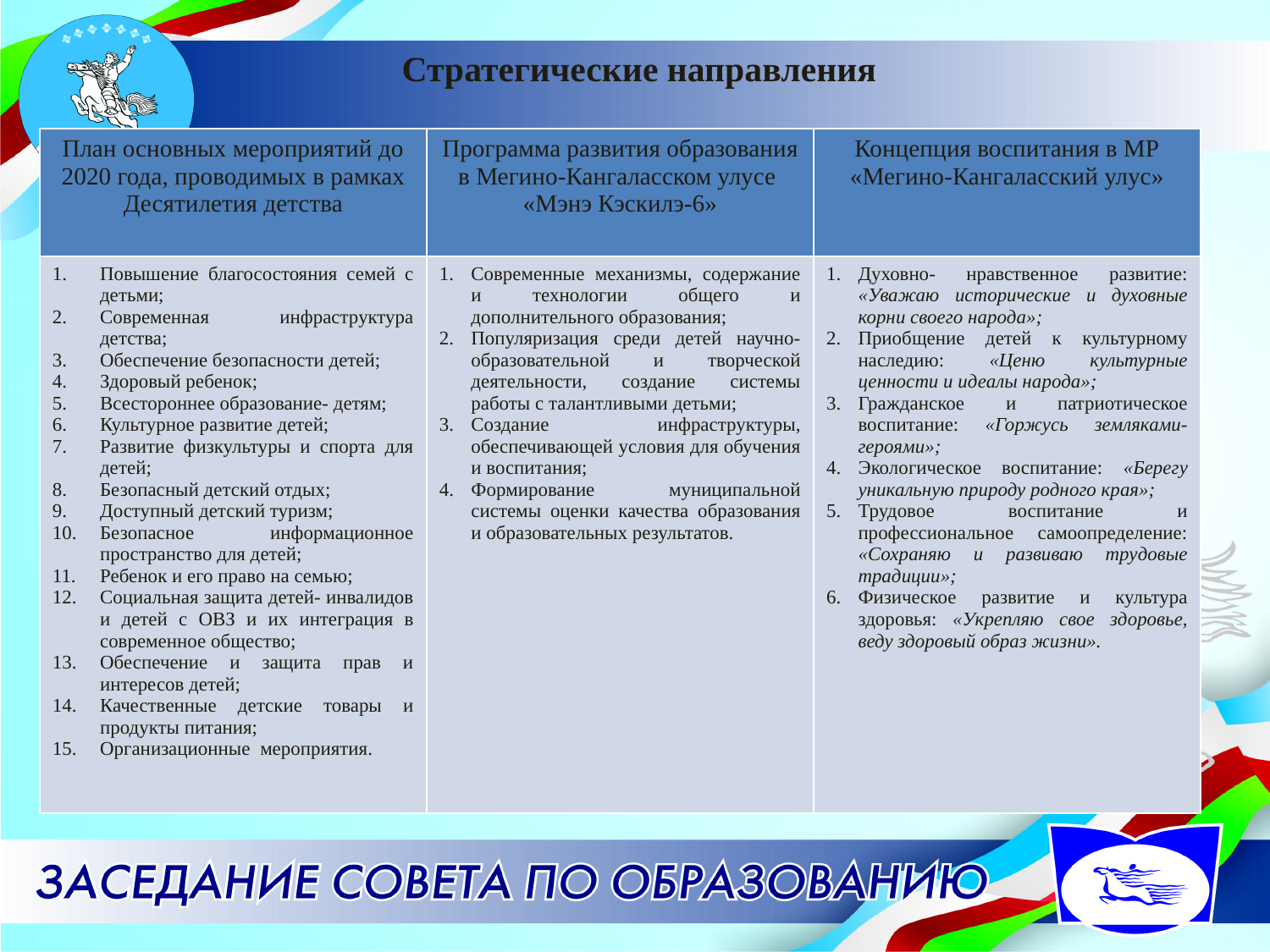

Стратегические направления
| План основных мероприятий до 2020 года, проводимых в рамках Десятилетия детства | Программа развития образования в Мегино-Кангаласском улусе «Мэнэ Кэскилэ-6» | Концепция воспитания в МР «Мегино-Кангаласский улус» |
| --- | --- | --- |
| Повышение благосостояния семей с детьми; Современная инфраструктура детства; Обеспечение безопасности детей; Здоровый ребенок; Всестороннее образование- детям; Культурное развитие детей; Развитие физкультуры и спорта для детей; Безопасный детский отдых; Доступный детский туризм; Безопасное информационное пространство для детей; Ребенок и его право на семью; Социальная защита детей- инвалидов и детей с ОВЗ и их интеграция в современное общество; Обеспечение и защита прав и интересов детей; Качественные детские товары и продукты питания; Организационные мероприятия. | Современные механизмы, содержание и технологии общего и дополнительного образования; Популяризация среди детей научно- образовательной и творческой деятельности, создание системы работы с талантливыми детьми; Создание инфраструктуры, обеспечивающей условия для обучения и воспитания; Формирование муниципальной системы оценки качества образования и образовательных результатов. | Духовно- нравственное развитие: «Уважаю исторические и духовные корни своего народа»; Приобщение детей к культурному наследию: «Ценю культурные ценности и идеалы народа»; Гражданское и патриотическое воспитание: «Горжусь земляками- героями»; Экологическое воспитание: «Берегу уникальную природу родного края»; Трудовое воспитание и профессиональное самоопределение: «Сохраняю и развиваю трудовые традиции»; Физическое развитие и культура здоровья: «Укрепляю свое здоровье, веду здоровый образ жизни». |